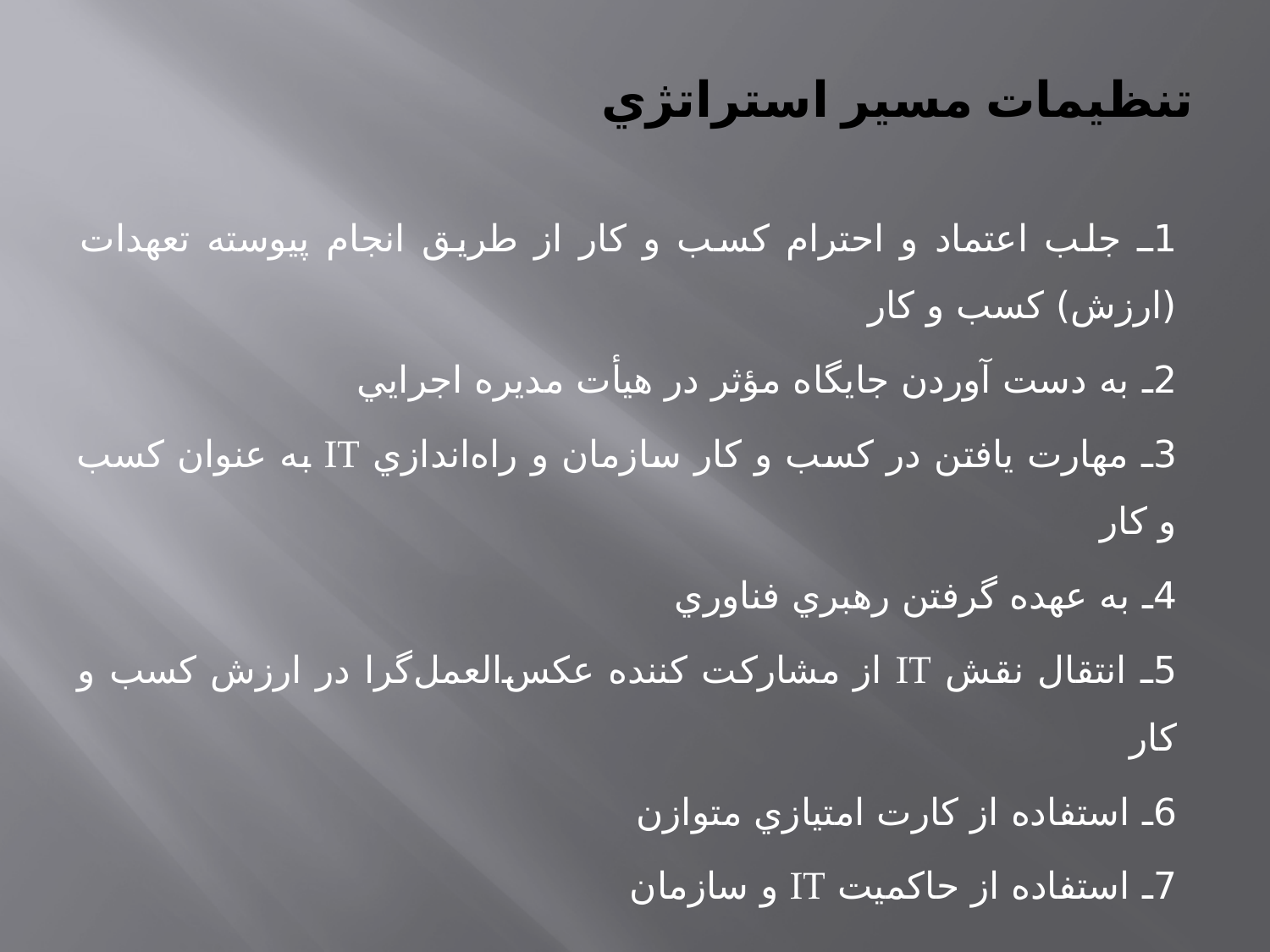

# تنظيمات مسير استراتژي
1ـ جلب اعتماد و احترام كسب و كار از طريق انجام پيوسته تعهدات (ارزش) كسب و كار
2ـ به دست آوردن جايگاه مؤثر در هيأت مديره اجرايي
3ـ مهارت يافتن در كسب و كار سازمان و راه‌اندازي IT به عنوان كسب و كار
4ـ به عهده گرفتن رهبري فناوري
5ـ انتقال نقش IT از مشاركت كننده عكس‌العمل‌گرا در ارزش كسب و كار
6ـ استفاده از كارت امتيازي متوازن
7ـ استفاده از حاكميت IT و سازمان